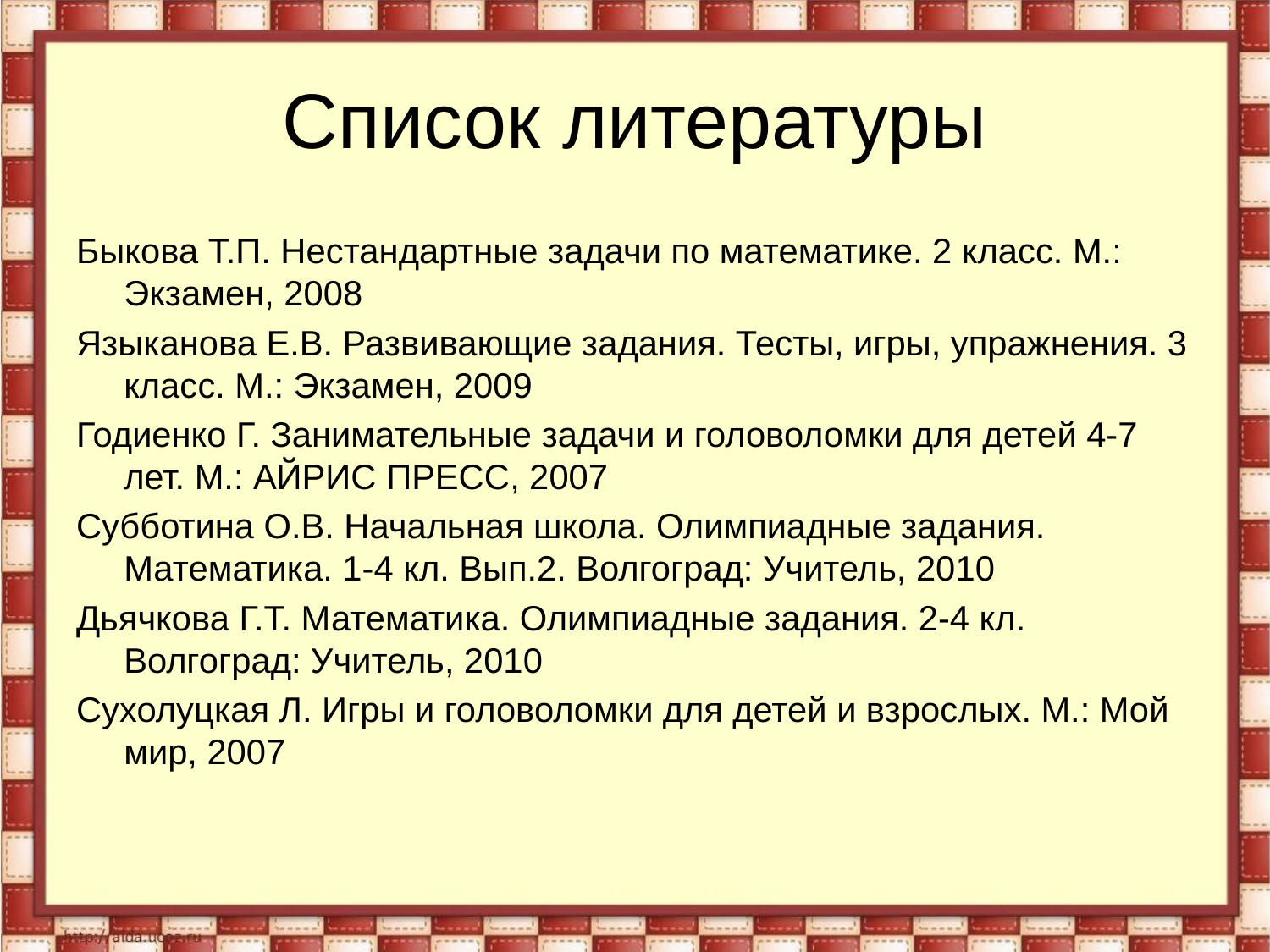

# Список литературы
Быкова Т.П. Нестандартные задачи по математике. 2 класс. М.: Экзамен, 2008
Языканова Е.В. Развивающие задания. Тесты, игры, упражнения. 3 класс. М.: Экзамен, 2009
Годиенко Г. Занимательные задачи и головоломки для детей 4-7 лет. М.: АЙРИС ПРЕСС, 2007
Субботина О.В. Начальная школа. Олимпиадные задания. Математика. 1-4 кл. Вып.2. Волгоград: Учитель, 2010
Дьячкова Г.Т. Математика. Олимпиадные задания. 2-4 кл. Волгоград: Учитель, 2010
Сухолуцкая Л. Игры и головоломки для детей и взрослых. М.: Мой мир, 2007